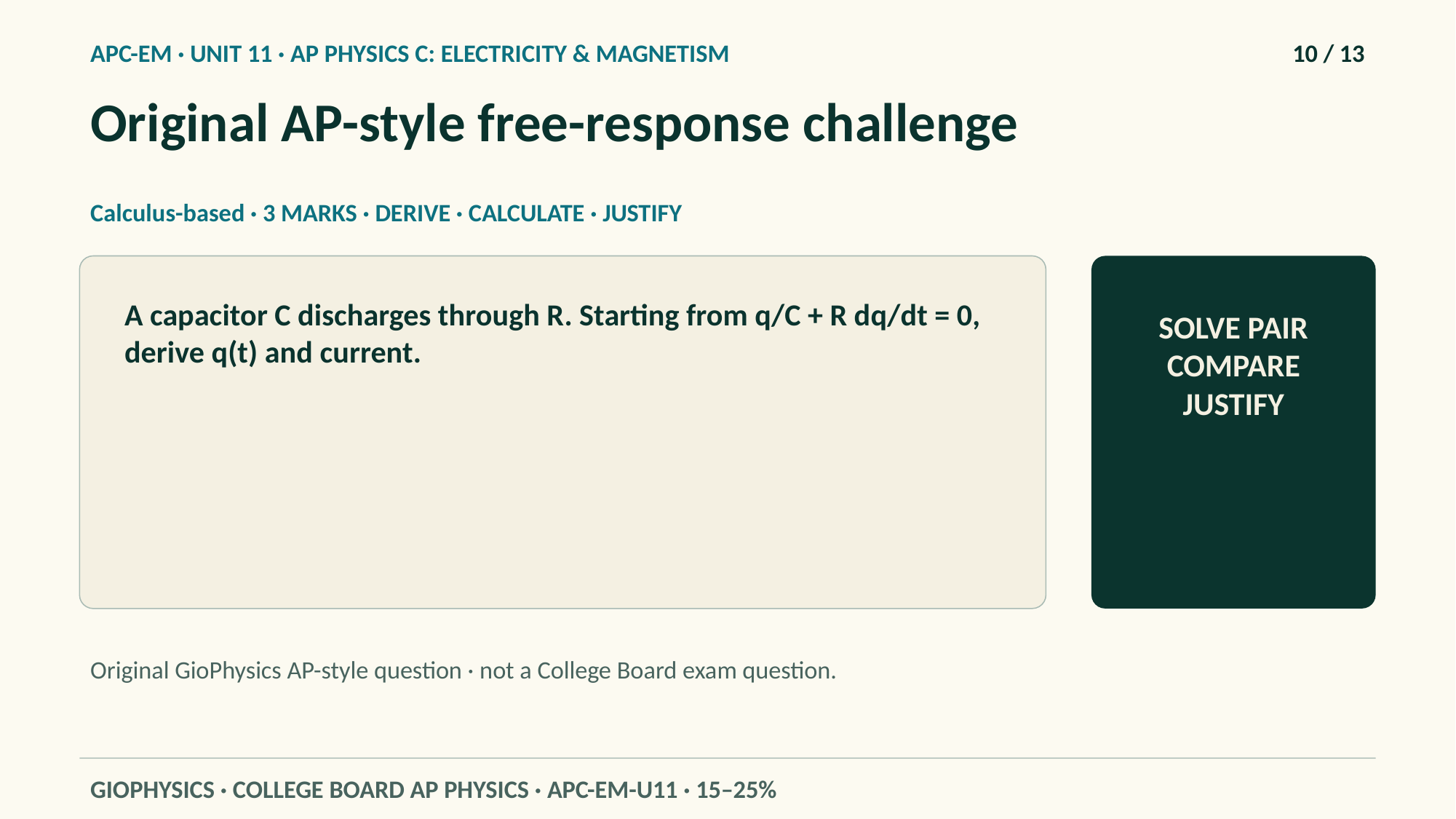

APC-EM · UNIT 11 · AP PHYSICS C: ELECTRICITY & MAGNETISM
10 / 13
Original AP-style free-response challenge
Calculus-based · 3 MARKS · DERIVE · CALCULATE · JUSTIFY

A capacitor C discharges through R. Starting from q/C + R dq/dt = 0, derive q(t) and current.
SOLVE PAIR COMPARE JUSTIFY
Original GioPhysics AP-style question · not a College Board exam question.

GIOPHYSICS · COLLEGE BOARD AP PHYSICS · APC-EM-U11 · 15–25%